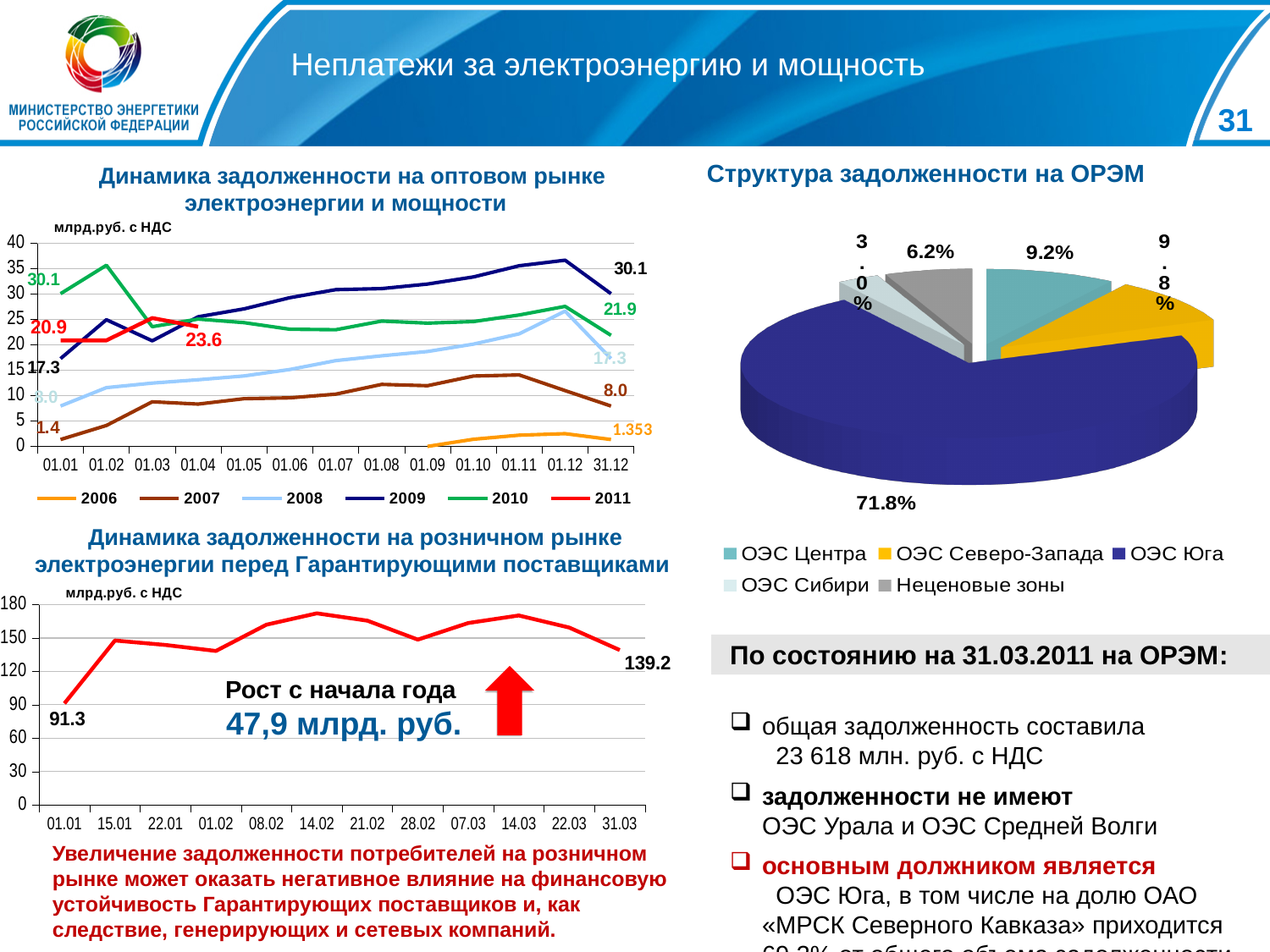

31
Неплатежи за электроэнергию и мощность
Структура задолженности на ОРЭМ
Динамика задолженности на оптовом рынке электроэнергии и мощности

[unsupported chart]

### Chart

| Category | 2006 | 2007 | 2008 | 2009 | 2010 | 2011 |
|---|---|---|---|---|---|---|
| 01.01 | None | 1.353 | 7.955 | 17.303 | 30.1 | 20.9 |
| 01.02 | None | 4.125999999999976 | 11.578000000000001 | 24.96799999999999 | 35.7 | 20.9 |
| 01.03 | None | 8.790999999999999 | 12.469000000000024 | 20.8170000000001 | 23.6 | 25.3 |
| 01.04 | None | 8.334000000000001 | 13.129999999999999 | 25.545 | 25.1 | 23.6 |
| 01.05 | None | 9.402000000000003 | 13.882000000000026 | 27.108 | 24.4 | None |
| 01.06 | None | 9.566 | 15.147999999999998 | 29.314000000000096 | 23.1 | None |
| 01.07 | None | 10.292 | 16.908999999999903 | 30.9 | 23.0 | None |
| 01.08 | None | 12.216000000000001 | 17.861999999999988 | 31.1 | 24.7 | None |
| 01.09 | 0.0 | 11.964 | 18.70299999999999 | 32.0 | 24.3 | None |
| 01.10 | 1.4019999999999875 | 13.858000000000002 | 20.162 | 33.4 | 24.6 | None |
| 01.11 | 2.214 | 14.08 | 22.19 | 35.6 | 25.9 | None |
| 01.12 | 2.509 | 10.994 | 26.661 | 36.7 | 27.6 | None |
| 31.12 | 1.353 | 7.955 | 17.303 | 30.1 | 21.9 | None |
Динамика задолженности на розничном рынке электроэнергии перед Гарантирующими поставщиками

### Chart

| Category | Задолженность перед ГП |
|---|---|
| 01.01 | 91.3 |
| 15.01 | 147.8 |
| 22.01 | 143.8 |
| 01.02 | 138.4 |
| 08.02 | 162.0 |
| 14.02 | 172.2 |
| 21.02 | 165.6 |
| 28.02 | 148.6 |
| 07.03 | 163.5 |
| 14.03 | 170.3 |
| 22.03 | 159.4 |
| 31.03 | 139.2 |
По состоянию на 31.03.2011 на ОРЭМ:
общая задолженность составила               23 618 млн. руб. с НДС
задолженности не имеют                    ОЭС Урала и ОЭС Средней Волги
основным должником является              ОЭС Юга, в том числе на долю ОАО «МРСК Северного Кавказа» приходится 69,2% от общего объема задолженности

Рост с начала года
47,9 млрд. руб.
Увеличение задолженности потребителей на розничном рынке может оказать негативное влияние на финансовую устойчивость Гарантирующих поставщиков и, как следствие, генерирующих и сетевых компаний.